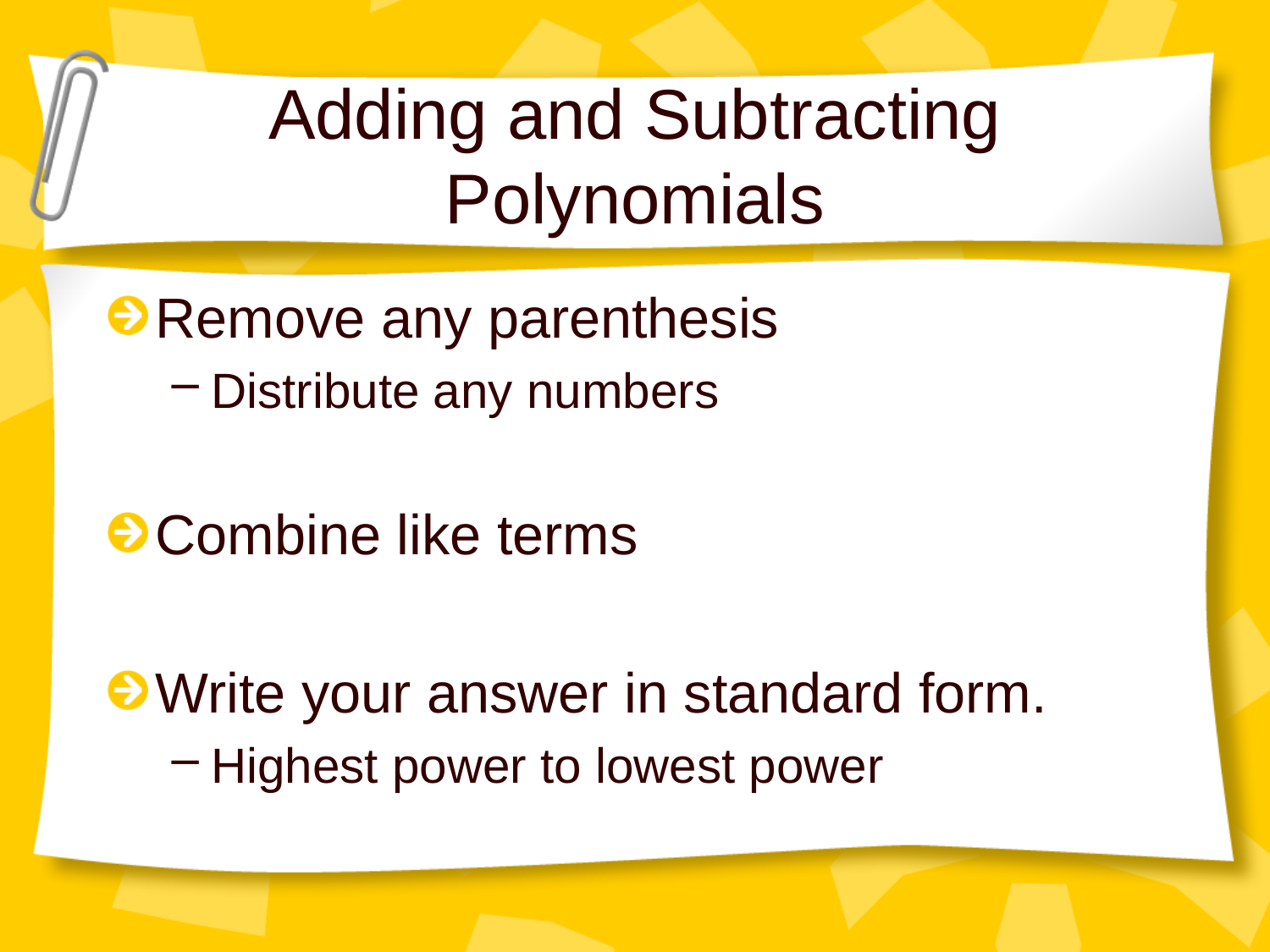

# Adding and Subtracting Polynomials
Remove any parenthesis
Distribute any numbers

Combine like terms

Write your answer in standard form.
Highest power to lowest power